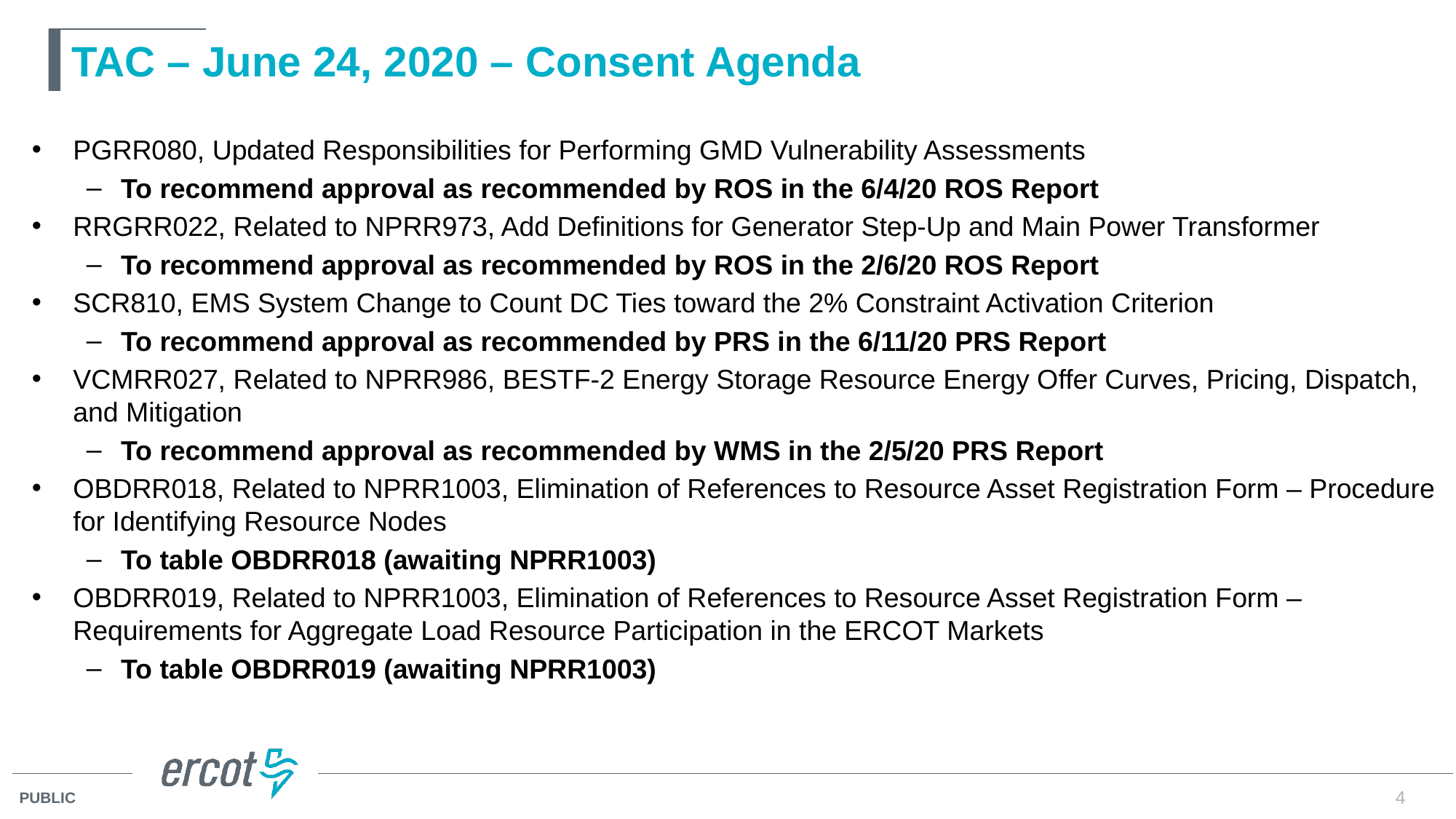

# TAC – June 24, 2020 – Consent Agenda
PGRR080, Updated Responsibilities for Performing GMD Vulnerability Assessments
To recommend approval as recommended by ROS in the 6/4/20 ROS Report
RRGRR022, Related to NPRR973, Add Definitions for Generator Step-Up and Main Power Transformer
To recommend approval as recommended by ROS in the 2/6/20 ROS Report
SCR810, EMS System Change to Count DC Ties toward the 2% Constraint Activation Criterion
To recommend approval as recommended by PRS in the 6/11/20 PRS Report
VCMRR027, Related to NPRR986, BESTF-2 Energy Storage Resource Energy Offer Curves, Pricing, Dispatch, and Mitigation
To recommend approval as recommended by WMS in the 2/5/20 PRS Report
OBDRR018, Related to NPRR1003, Elimination of References to Resource Asset Registration Form – Procedure for Identifying Resource Nodes
To table OBDRR018 (awaiting NPRR1003)
OBDRR019, Related to NPRR1003, Elimination of References to Resource Asset Registration Form – Requirements for Aggregate Load Resource Participation in the ERCOT Markets
To table OBDRR019 (awaiting NPRR1003)

4